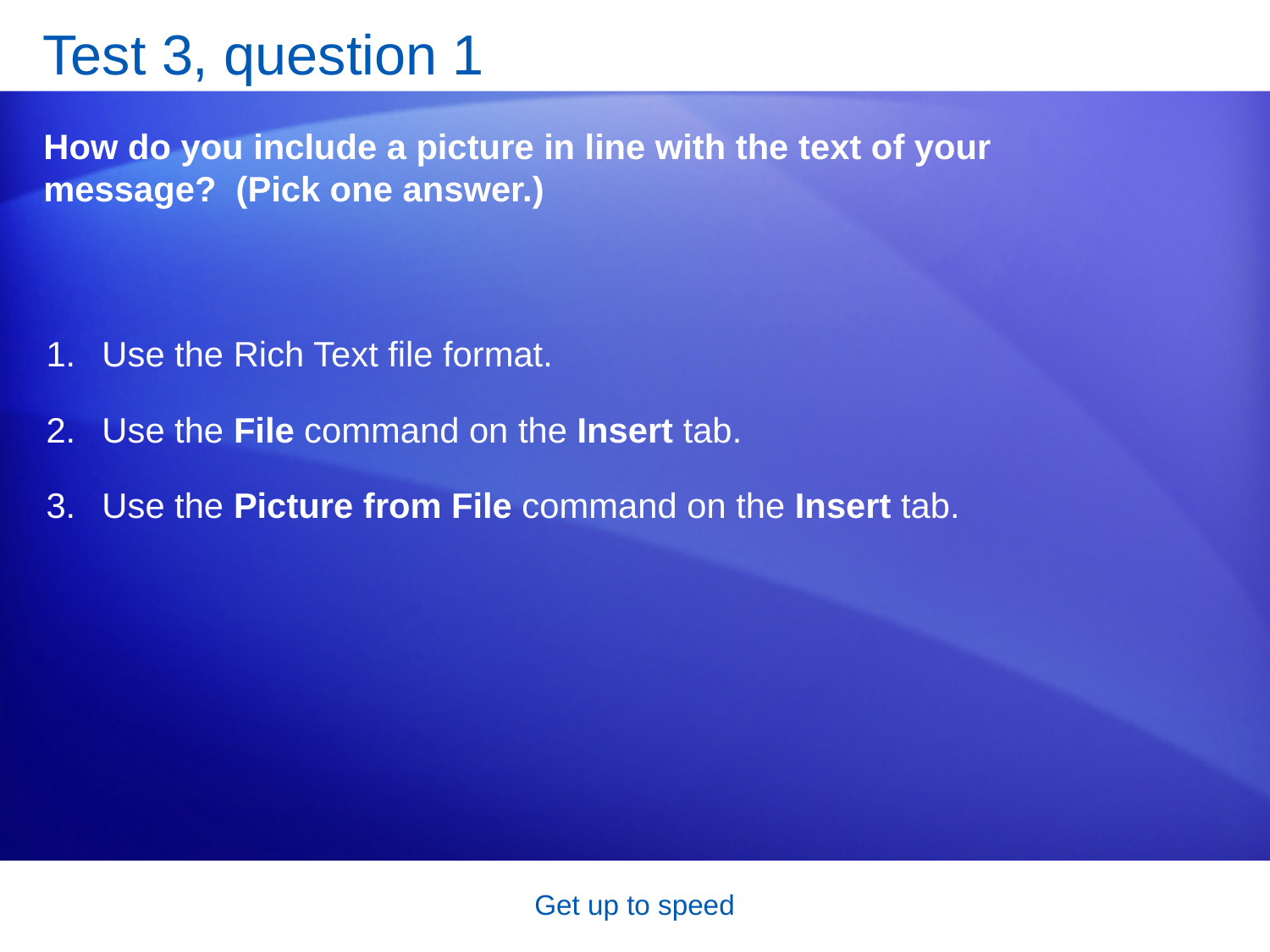

# Test 3, question 1
How do you include a picture in line with the text of your message?  (Pick one answer.)
Use the Rich Text file format.
Use the File command on the Insert tab.
Use the Picture from File command on the Insert tab.
Get up to speed